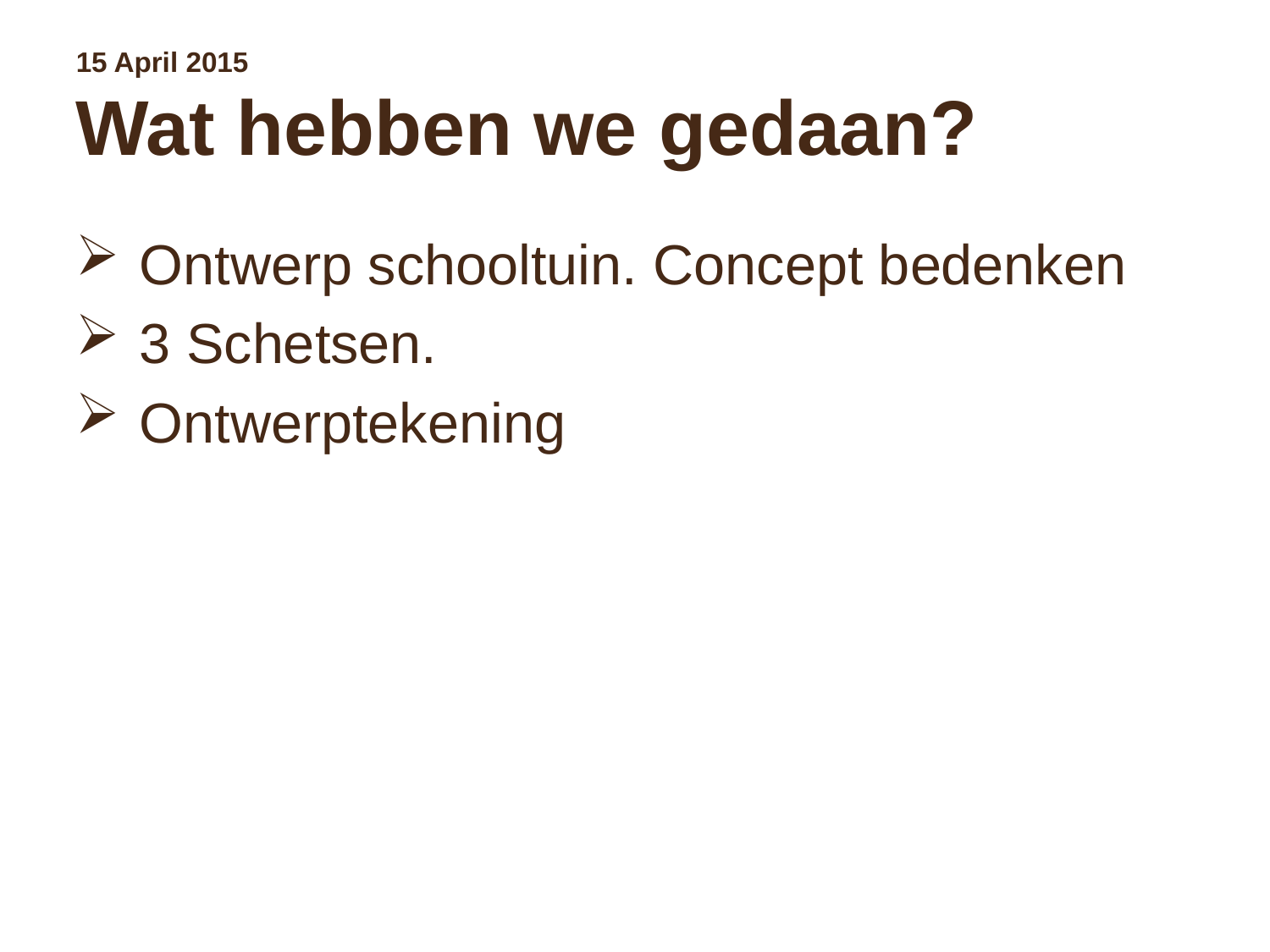

# 15 April 2015 Wat hebben we gedaan?
Ontwerp schooltuin. Concept bedenken
3 Schetsen.
Ontwerptekening